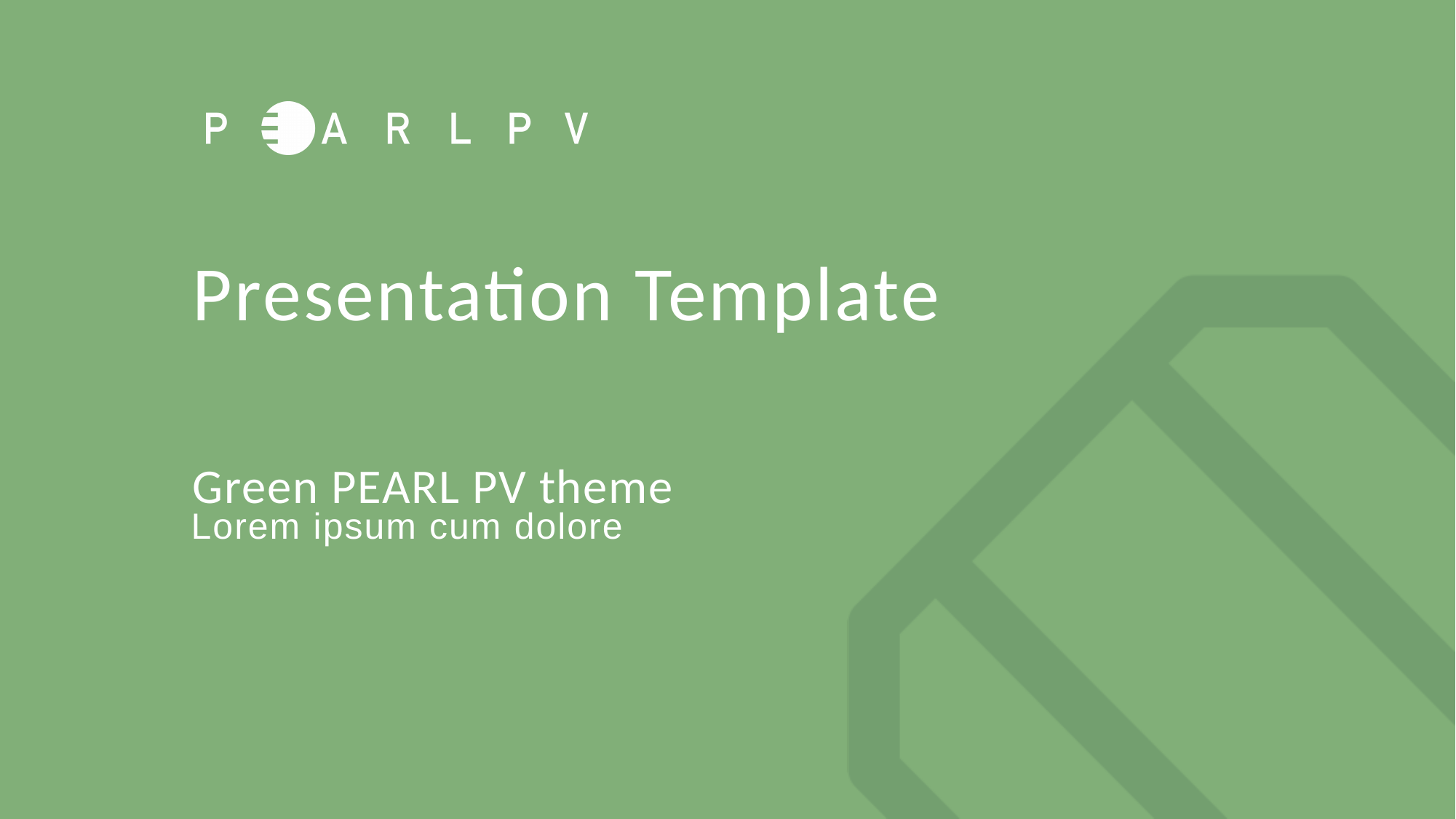

# Presentation Template
Green PEARL PV theme
Lorem ipsum cum dolore